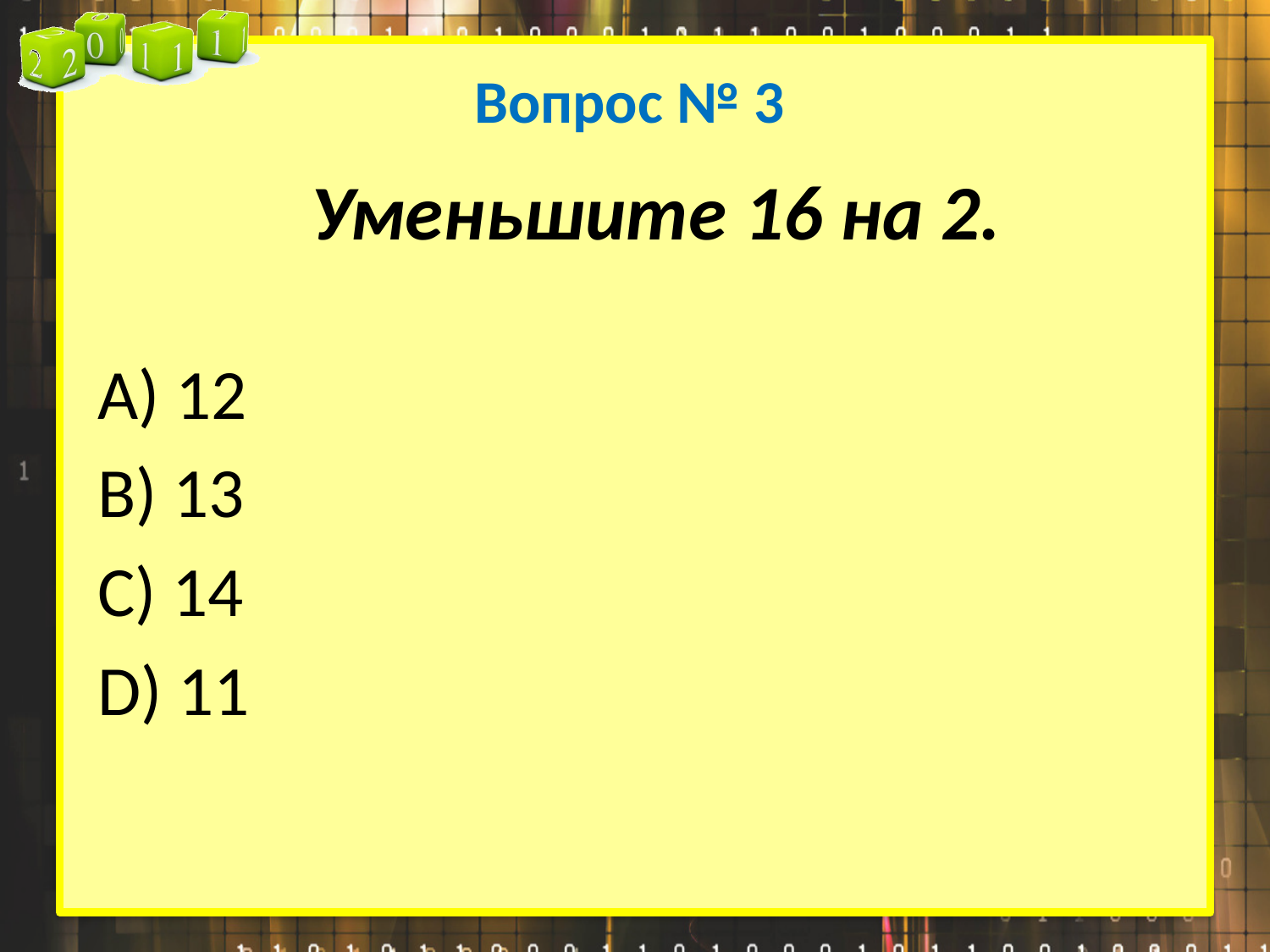

# Вопрос № 3
Уменьшите 16 на 2.

А) 12
В) 13
С) 14
D) 11